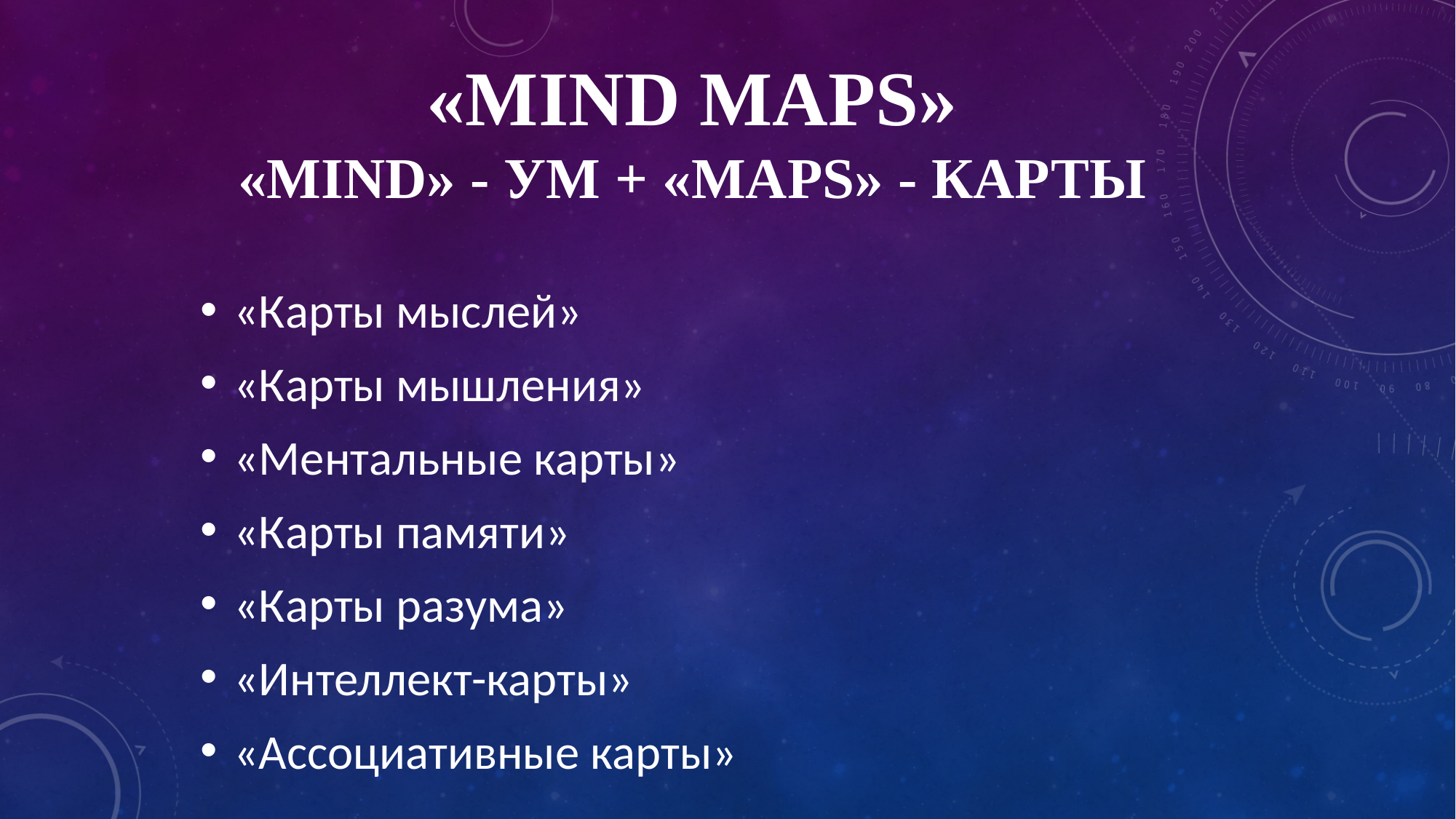

# «mind maps» «mind» - ум + «maps» - карты
«Карты мыслей»
«Карты мышления»
«Ментальные карты»
«Карты памяти»
«Карты разума»
«Интеллект-карты»
«Ассоциативные карты»